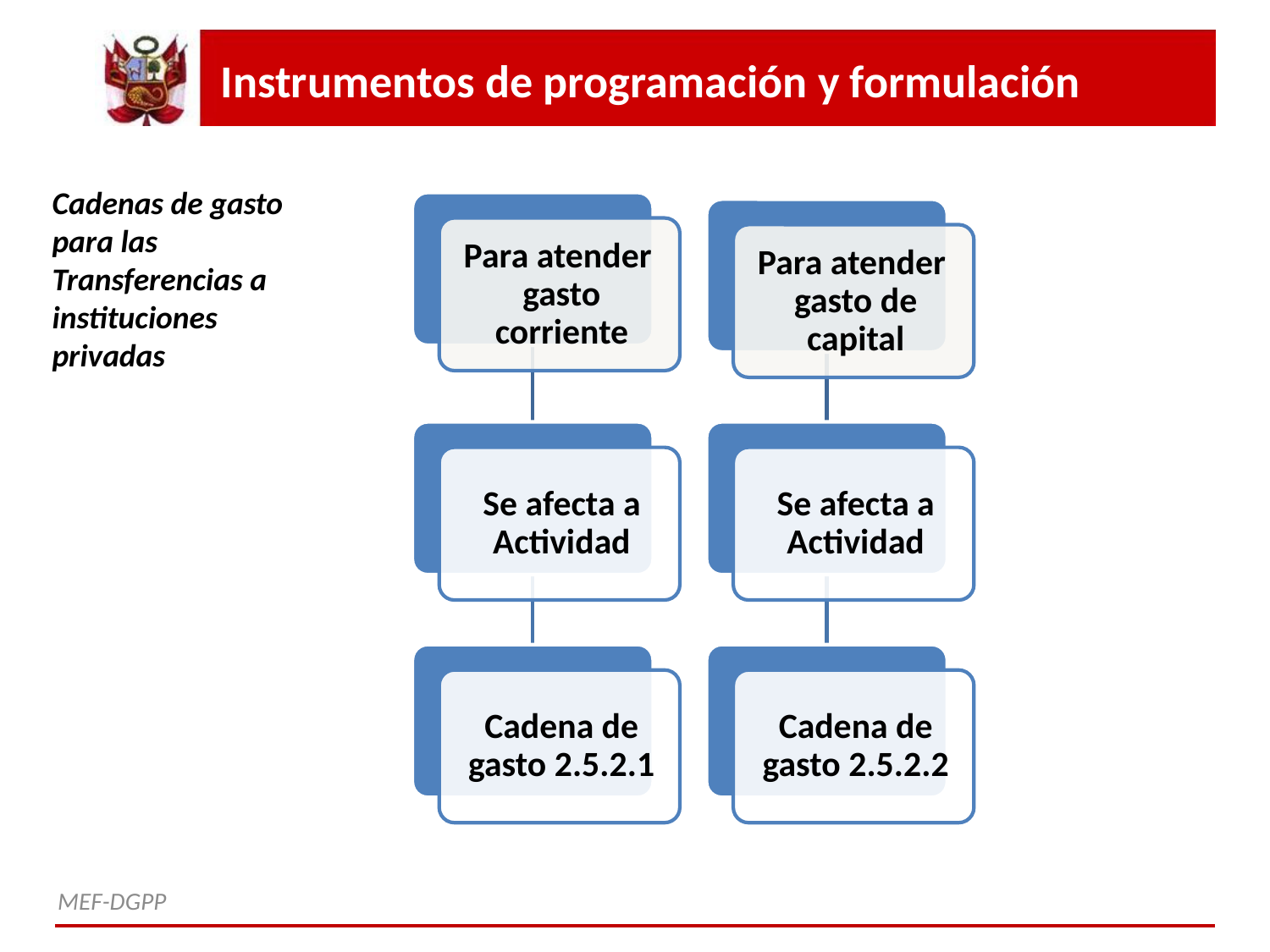

Instrumentos de programación y formulación
Para atender  gasto corriente
Se afecta a Actividad
Cadena de gasto 2.5.2.1
Para atender  gasto de capital
Se afecta a Actividad
Cadena de gasto 2.5.2.2
Cadenas de gasto para las
Transferencias a instituciones privadas
MEF-DGPP